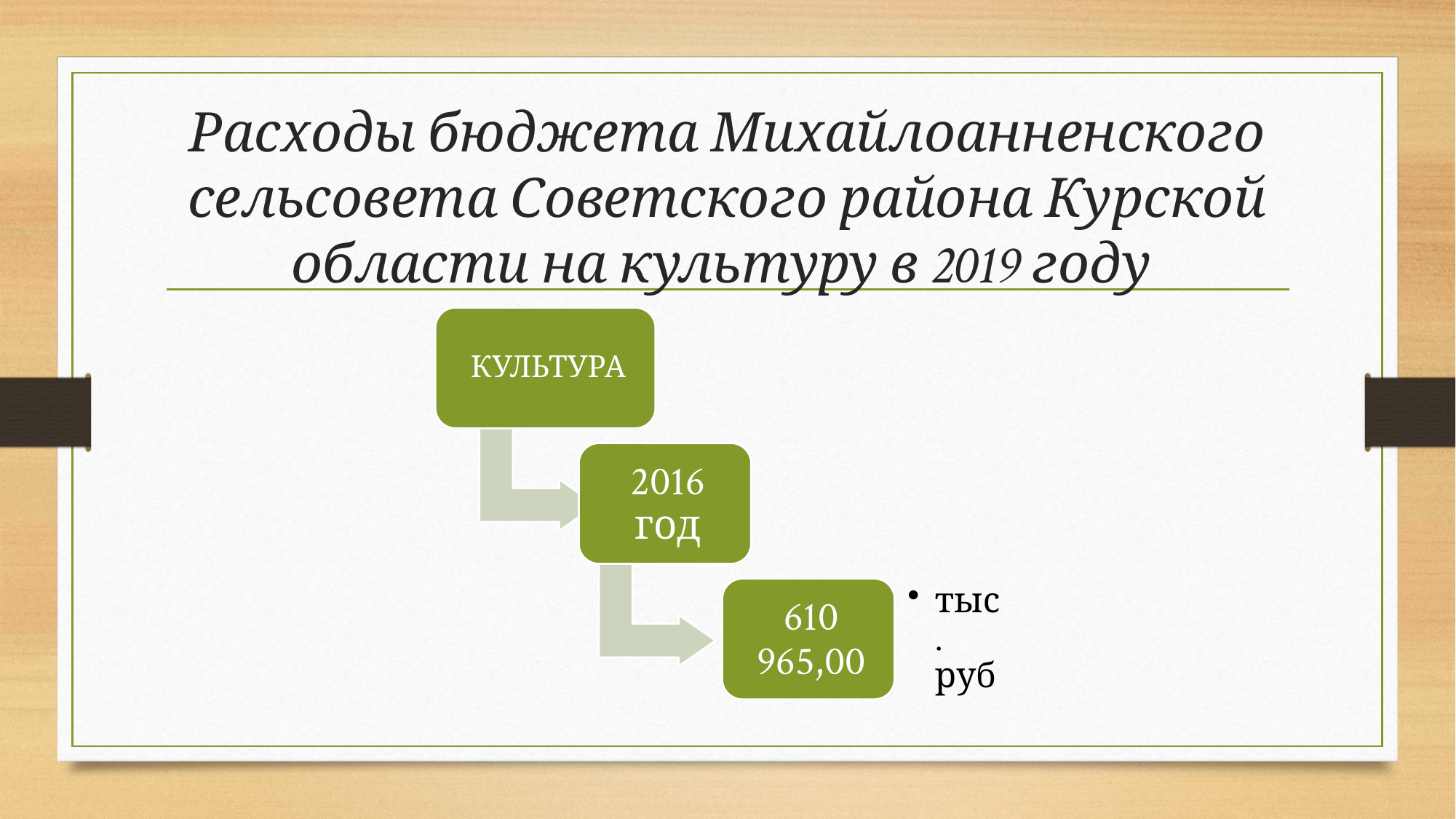

# Расходы бюджета Михайлоанненского сельсовета Советского района Курской области на культуру в 2019 году
КУЛЬТУРА
2016 год
610 965,00
тыс. руб